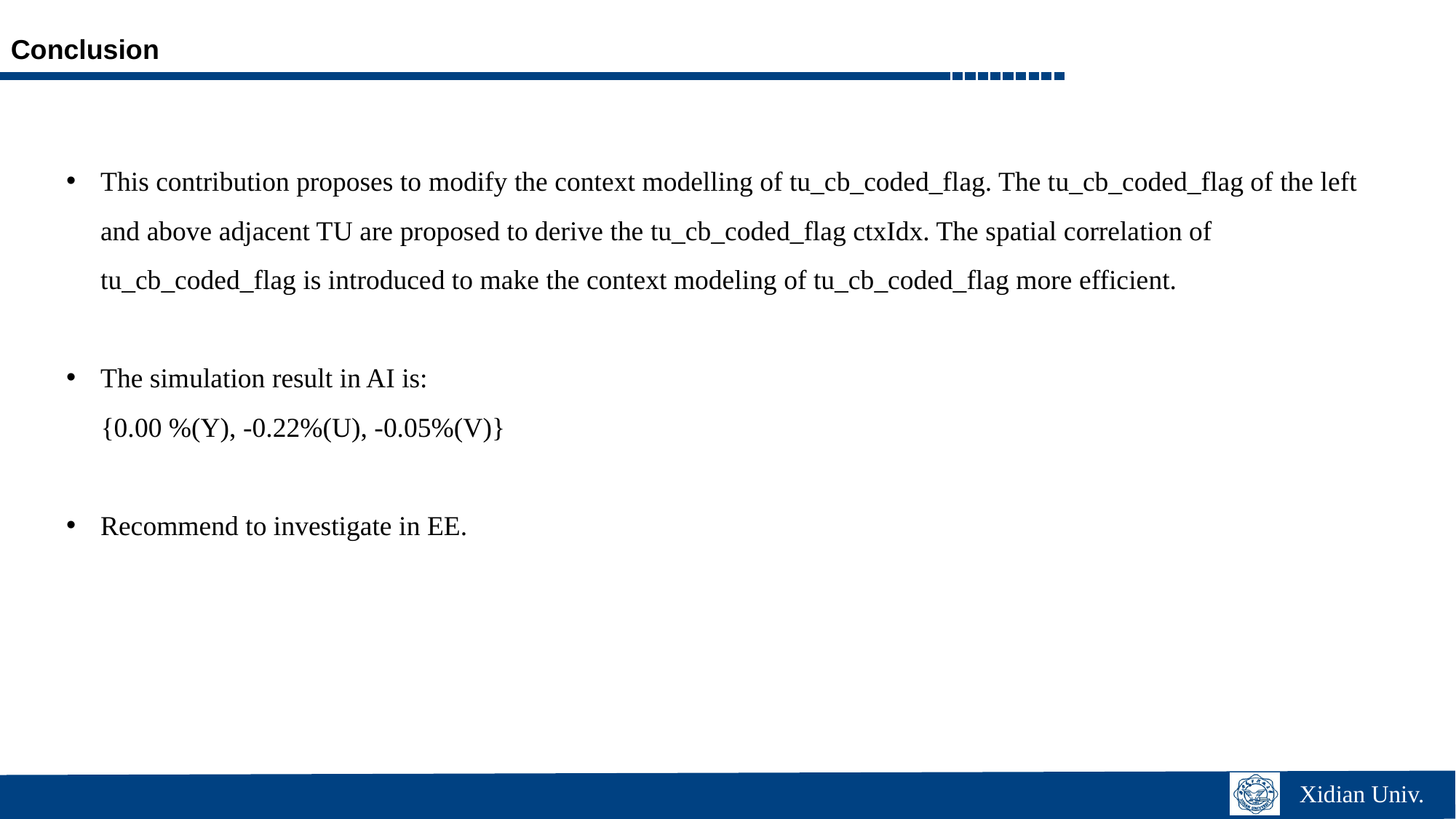

Conclusion
This contribution proposes to modify the context modelling of tu_cb_coded_flag. The tu_cb_coded_flag of the left and above adjacent TU are proposed to derive the tu_cb_coded_flag ctxIdx. The spatial correlation of  tu_cb_coded_flag is introduced to make the context modeling of tu_cb_coded_flag more efficient.

The simulation result in AI is:
     {0.00 %(Y), -0.22%(U), -0.05%(V)}

Recommend to investigate in EE.